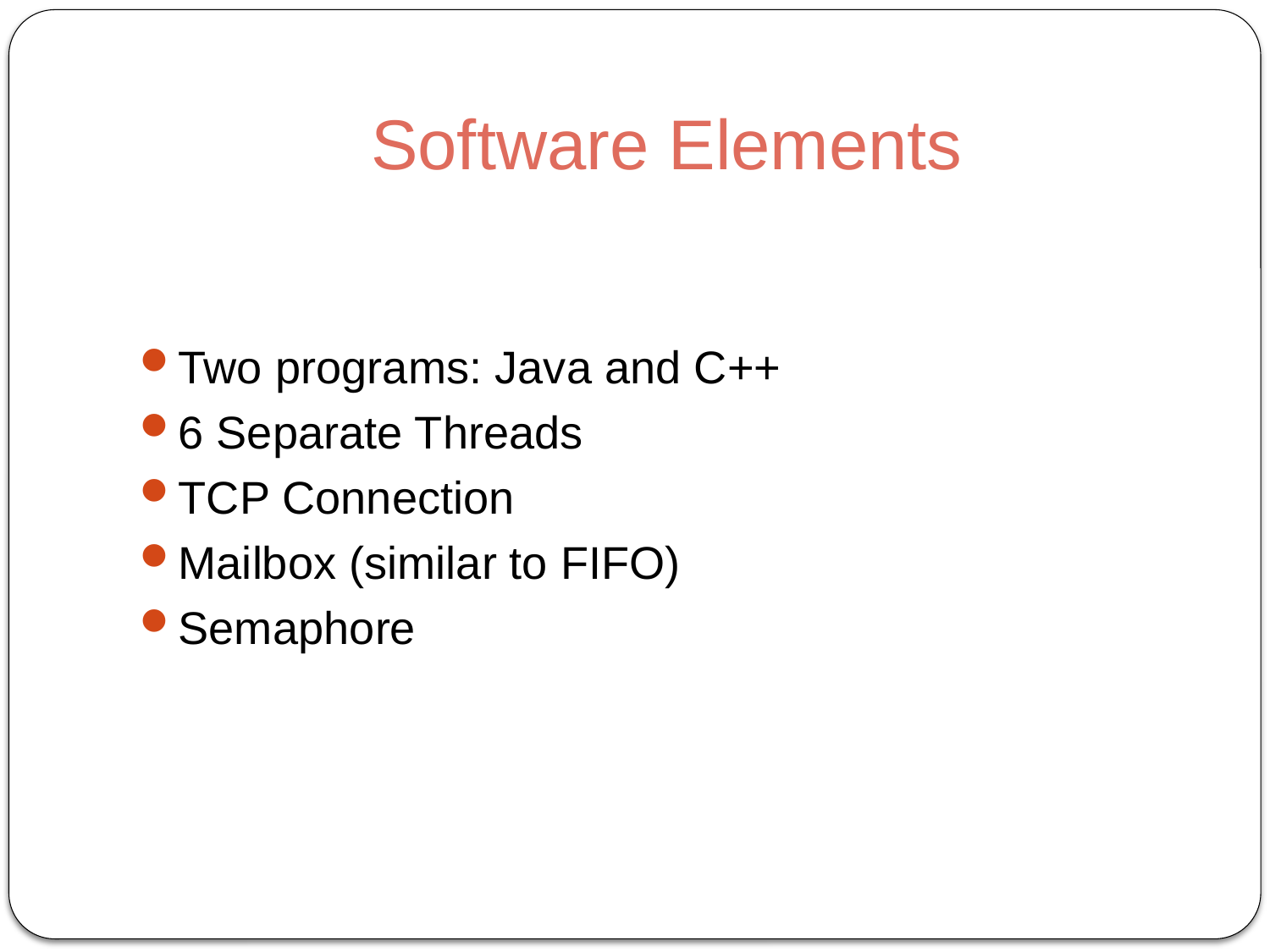

# Software Elements

Two programs: Java and C++
6 Separate Threads
TCP Connection
Mailbox (similar to FIFO)
Semaphore